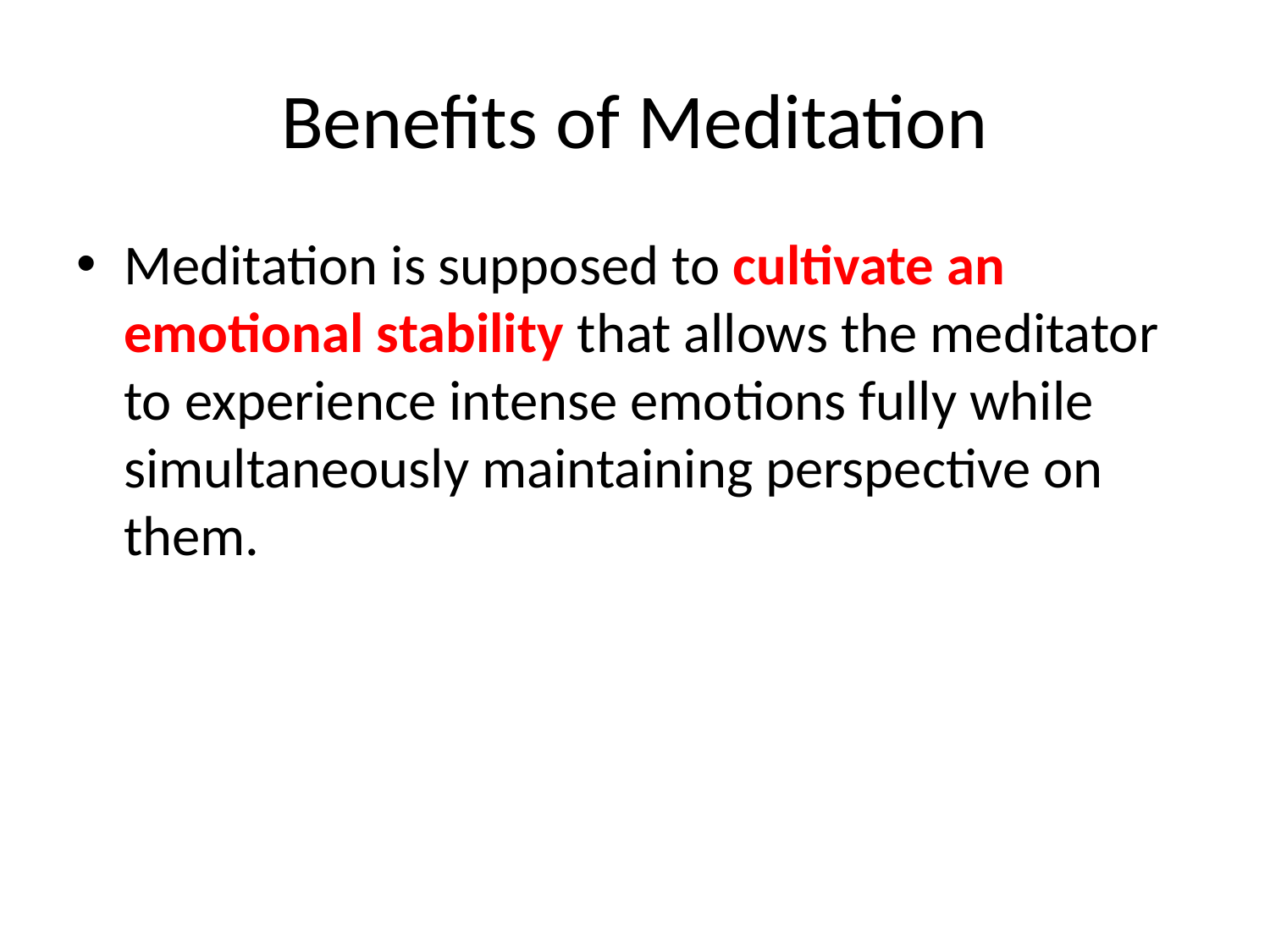

# Benefits of Meditation
Meditation is supposed to cultivate an emotional stability that allows the meditator to experience intense emotions fully while simultaneously maintaining perspective on them.